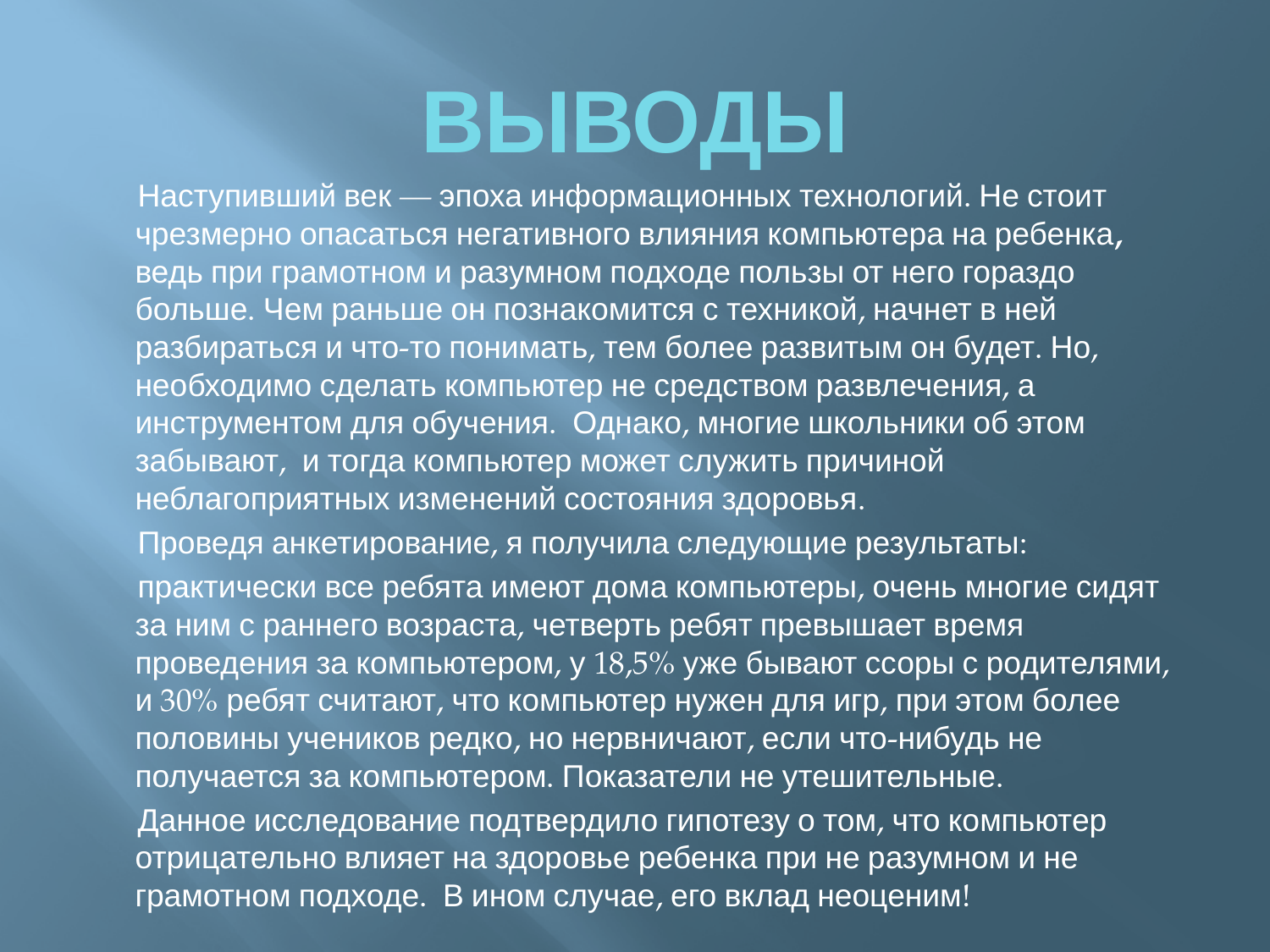

# ВЫВОДЫ
       Наступивший век — эпоха информационных технологий. Не стоит чрезмерно опасаться негативного влияния компьютера на ребенка, ведь при грамотном и разумном подходе пользы от него гораздо больше. Чем раньше он познакомится с техникой, начнет в ней разбираться и что-то понимать, тем более развитым он будет. Но, необходимо сделать компьютер не средством развлечения, а инструментом для обучения.  Однако, многие школьники об этом забывают,  и тогда компьютер может служить причиной неблагоприятных изменений состояния здоровья.
       Проведя анкетирование, я получила следующие результаты:
       практически все ребята имеют дома компьютеры, очень многие сидят за ним с раннего возраста, четверть ребят превышает время проведения за компьютером, у 18,5% уже бывают ссоры с родителями, и 30% ребят считают, что компьютер нужен для игр, при этом более половины учеников редко, но нервничают, если что-нибудь не получается за компьютером. Показатели не утешительные.
       Данное исследование подтвердило гипотезу о том, что компьютер отрицательно влияет на здоровье ребенка при не разумном и не грамотном подходе.  В ином случае, его вклад неоценим!